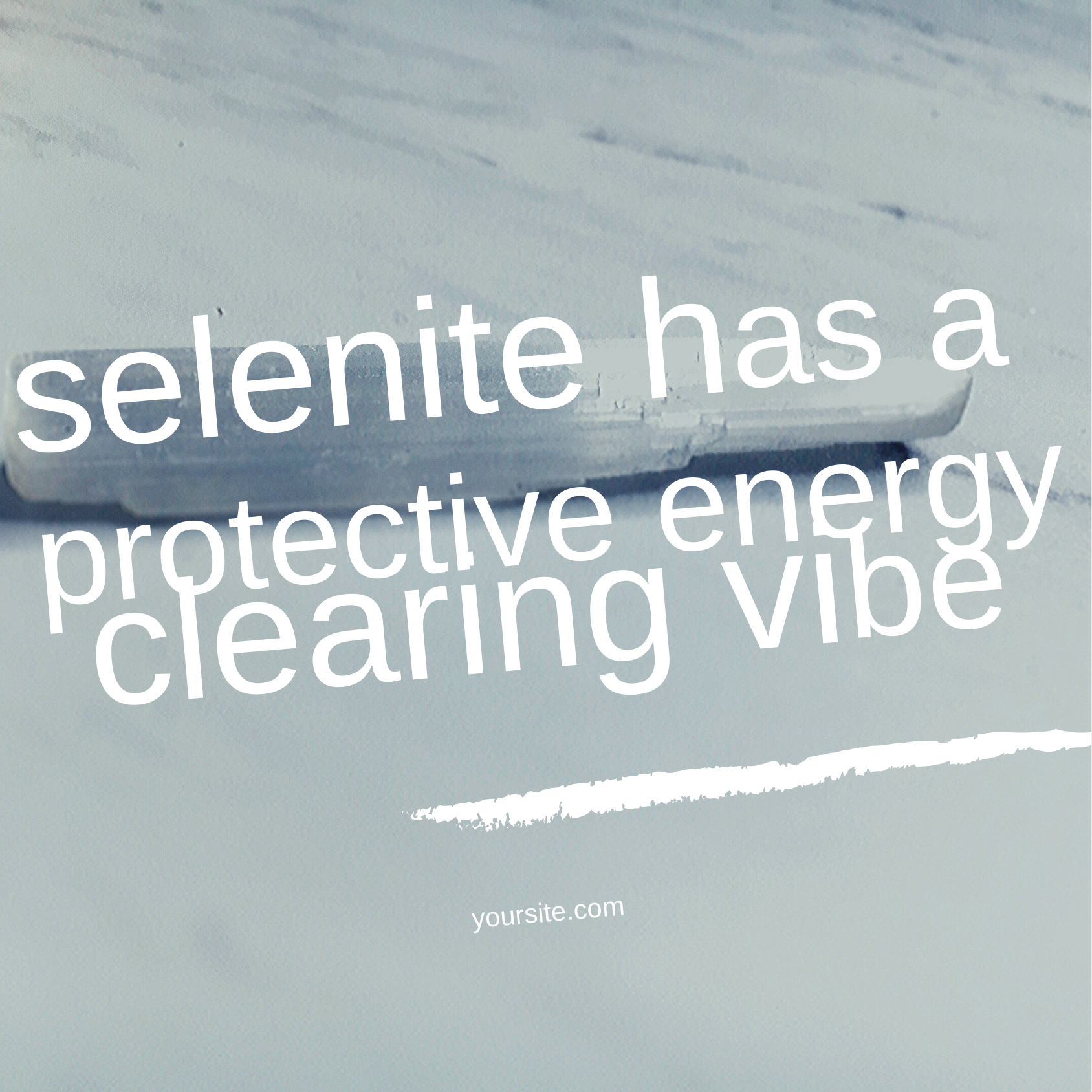

selenite has a
protective energy
clearing vibe

yoursite.com